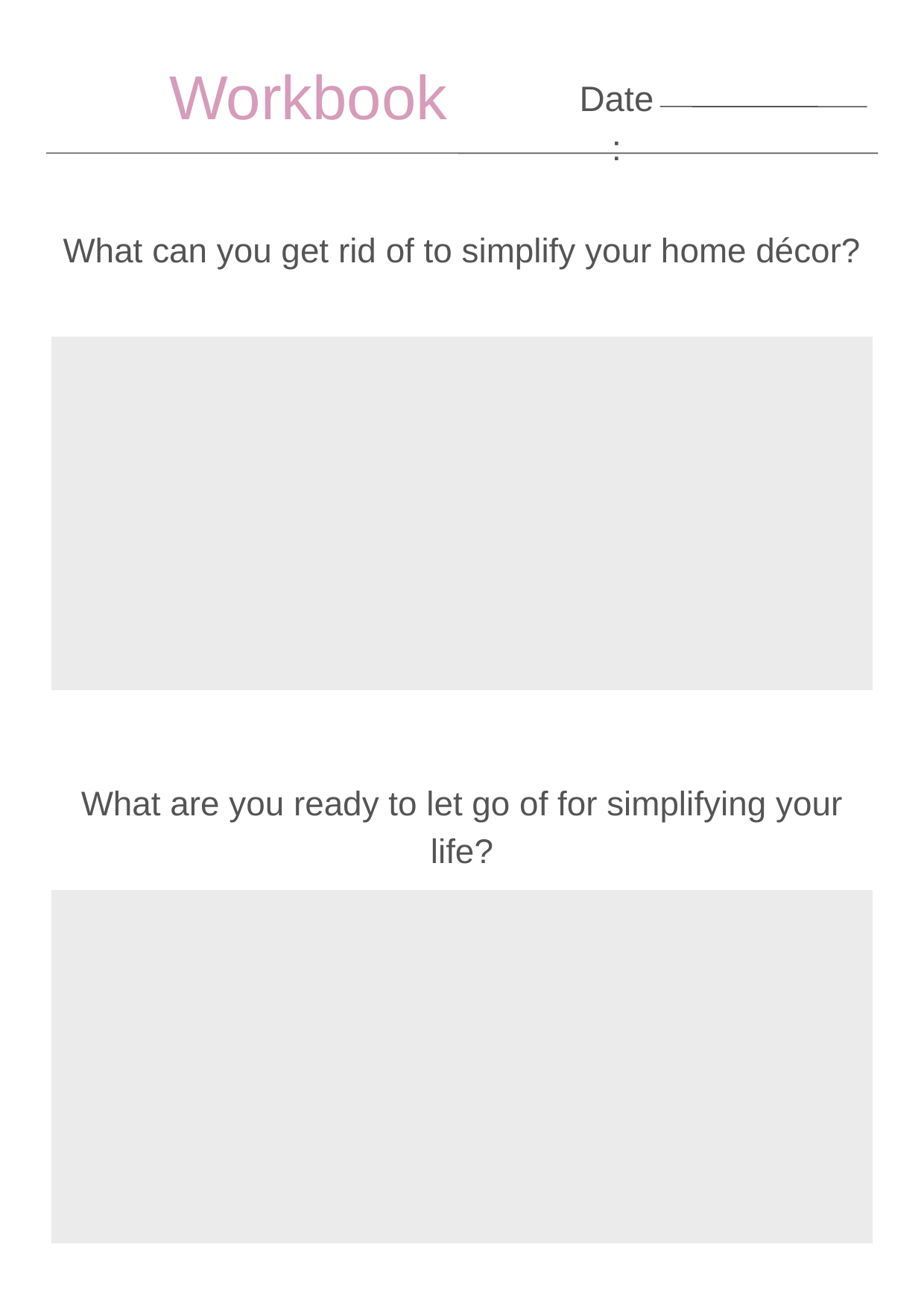

Workbook
Date:

What can you get rid of to simplify your home décor?

What are you ready to let go of for simplifying your life?